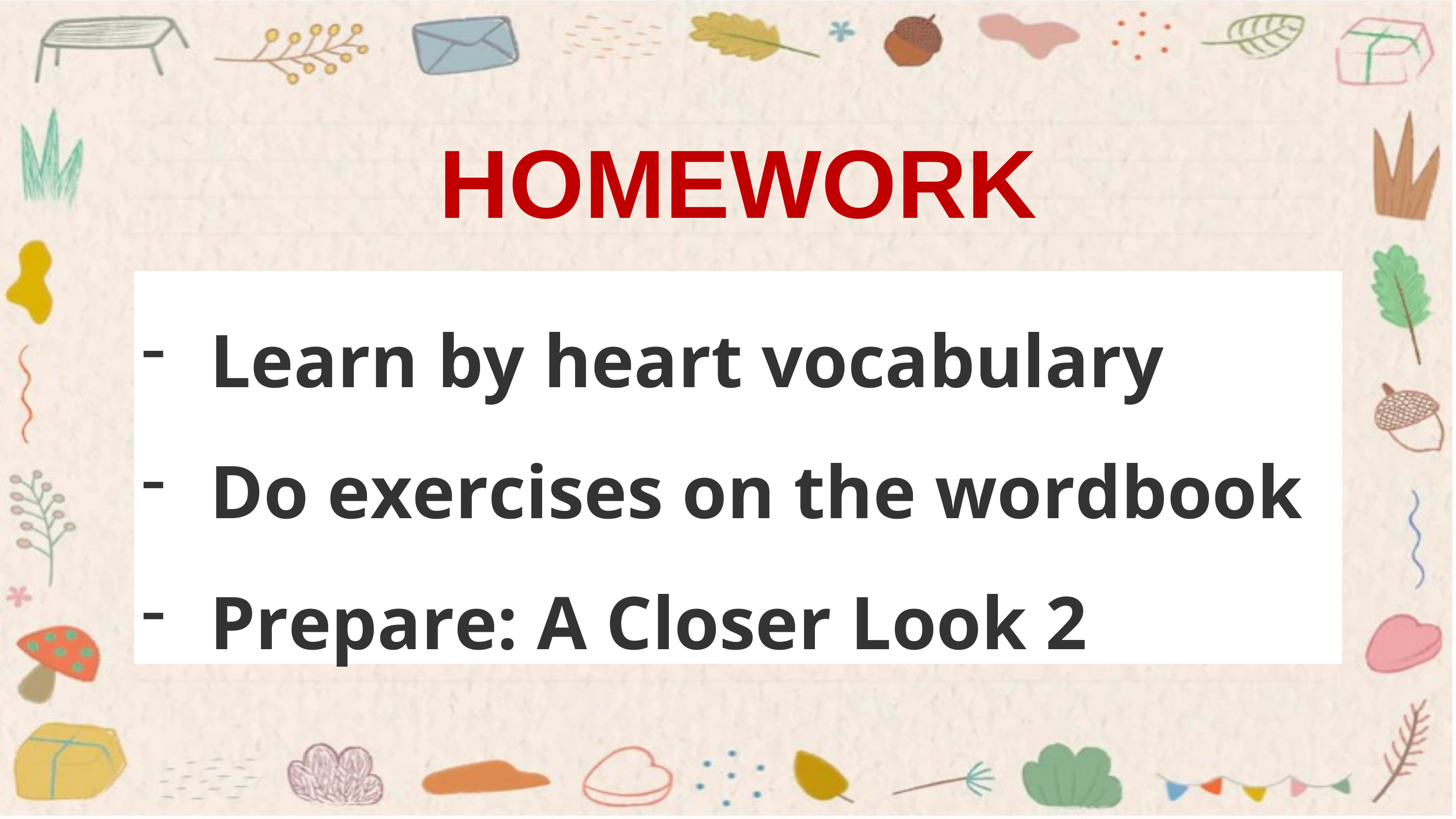

HOMEWORK
Learn by heart vocabulary
Do exercises on the wordbook
Prepare: A Closer Look 2